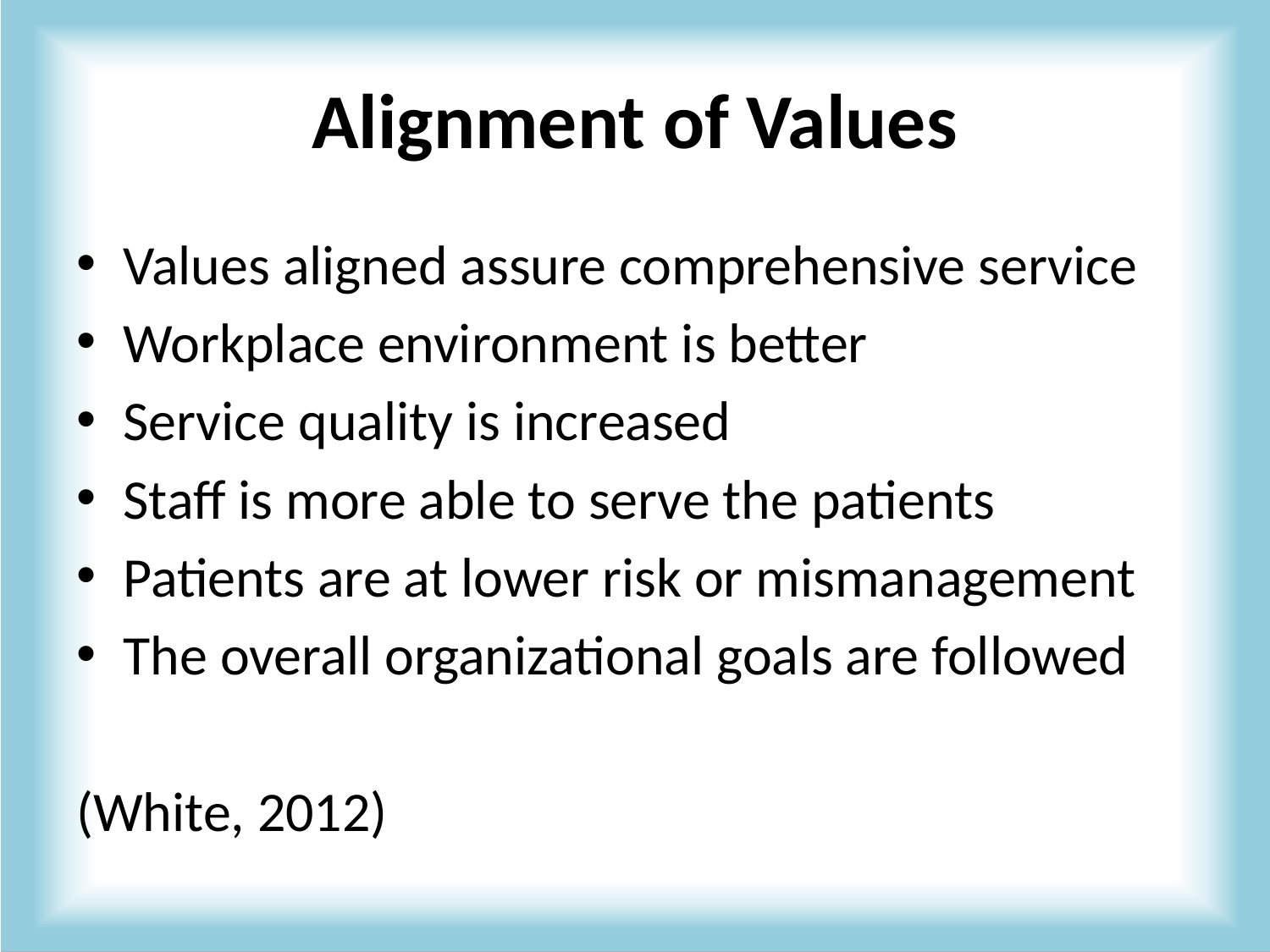

# Alignment of Values
Values aligned assure comprehensive service
Workplace environment is better
Service quality is increased
Staff is more able to serve the patients
Patients are at lower risk or mismanagement
The overall organizational goals are followed

(White, 2012)